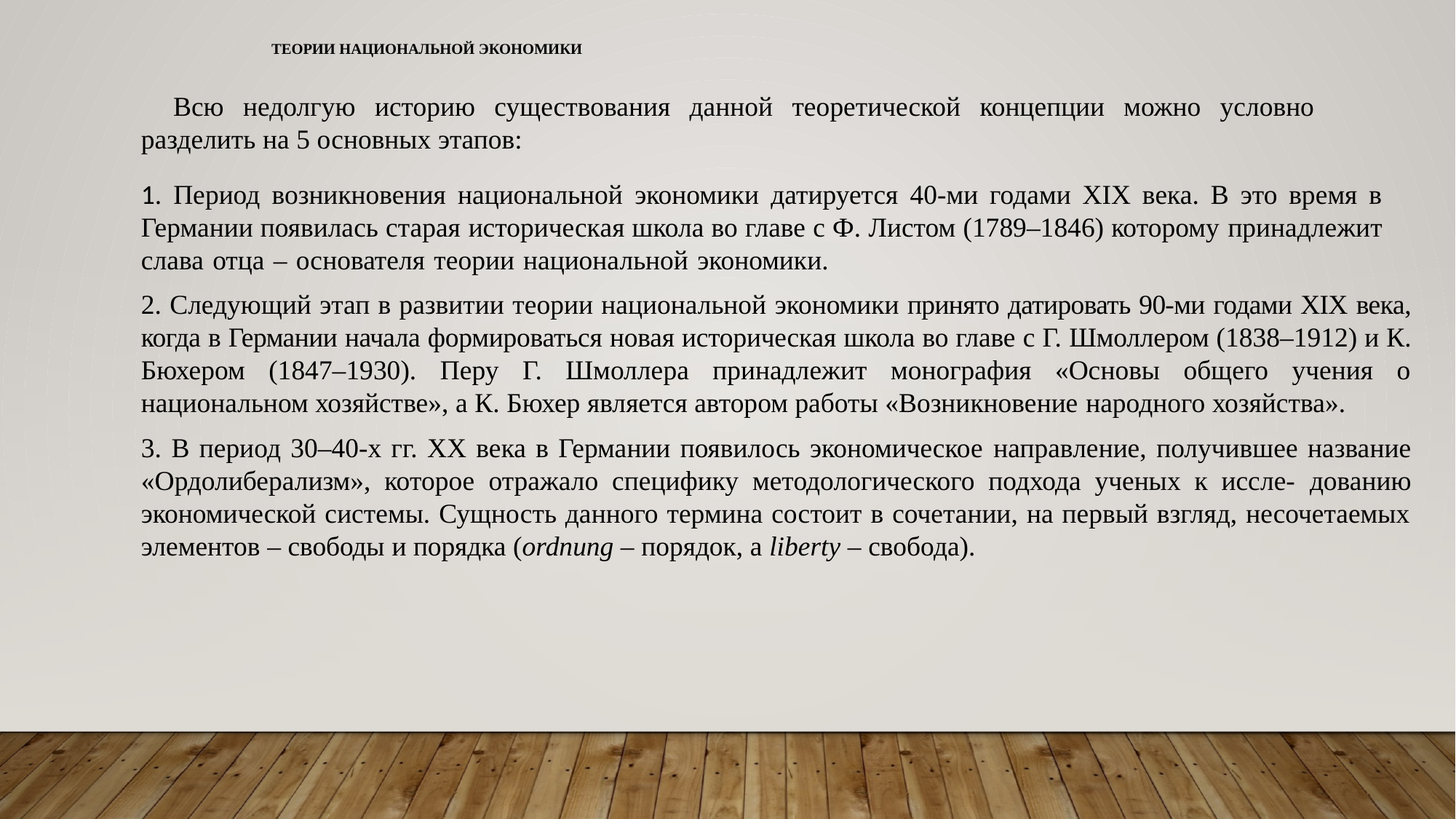

теории национальной экономики
Всю недолгую историю существования данной теоретической концепции можно условно разделить на 5 основных этапов:
1. Период возникновения национальной экономики датируется 40-ми годами ХIХ века. В это время в Германии появилась старая историческая школа во главе с Ф. Листом (1789–1846) которому принадлежит слава отца – основателя теории национальной экономики.
2. Следующий этап в развитии теории национальной экономики принято датировать 90-ми годами ХIХ века, когда в Германии начала формироваться новая историческая школа во главе с Г. Шмоллером (1838–1912) и К. Бюхером (1847–1930). Перу Г. Шмоллера принадлежит монография «Основы общего учения о национальном хозяйстве», а К. Бюхер является автором работы «Возникновение народного хозяйства».
3. В период 30–40-х гг. ХХ века в Германии появилось экономическое направление, получившее название «Ордолиберализм», которое отражало специфику методологического подхода ученых к иссле- дованию экономической системы. Сущность данного термина состоит в сочетании, на первый взгляд, несочетаемых элементов – свободы и порядка (ordnung – порядок, а liberty – свобода).